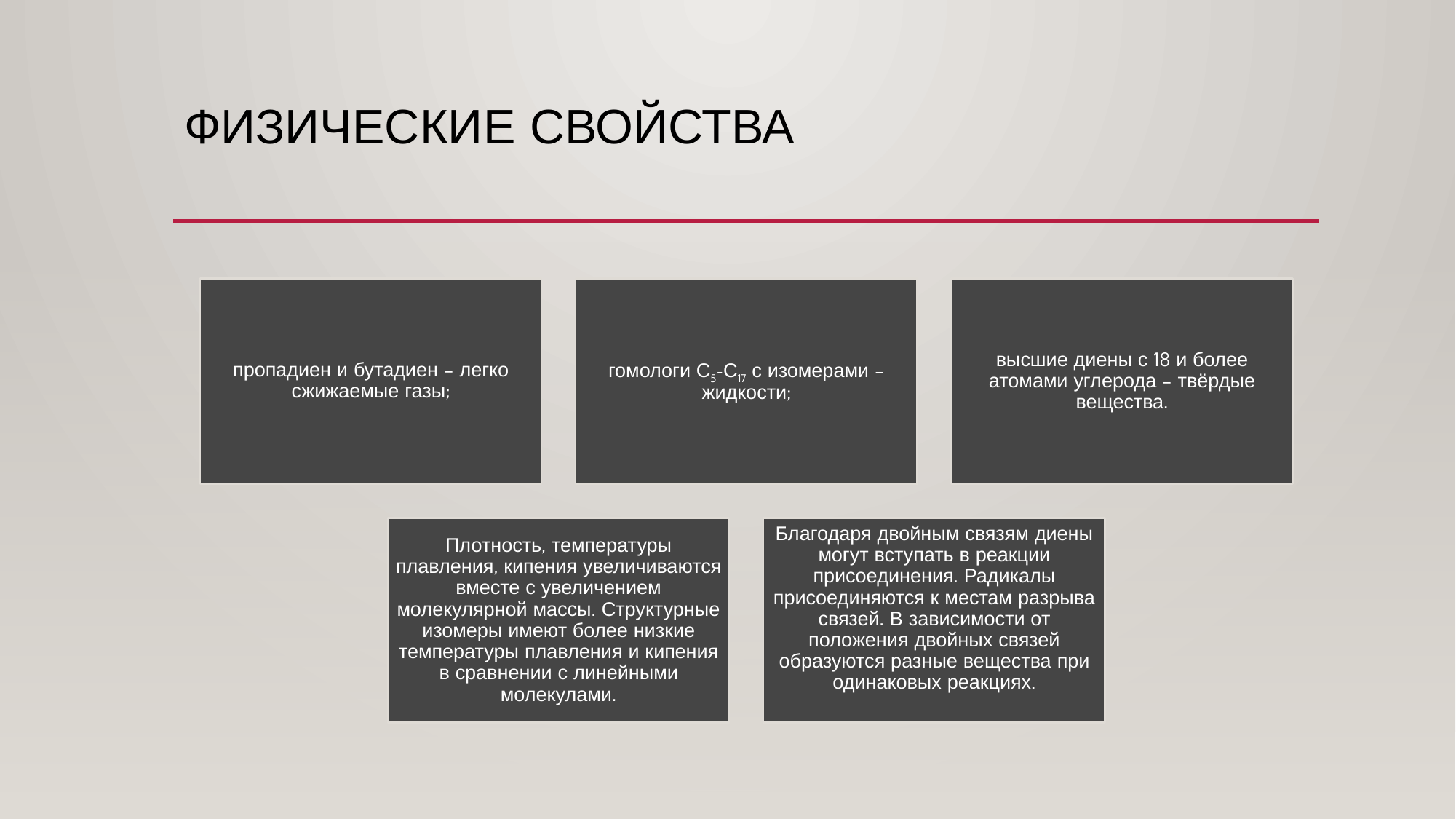

# Физические свойства

пропадиен и бутадиен – легко сжижаемые газы;
гомологи С5-С17 с изомерами – жидкости;
высшие диены с 18 и более атомами углерода – твёрдые вещества.
Плотность, температуры плавления, кипения увеличиваются вместе с увеличением молекулярной массы. Структурные изомеры имеют более низкие температуры плавления и кипения в сравнении с линейными молекулами.
Благодаря двойным связям диены могут вступать в реакции присоединения. Радикалы присоединяются к местам разрыва связей. В зависимости от положения двойных связей образуются разные вещества при одинаковых реакциях.